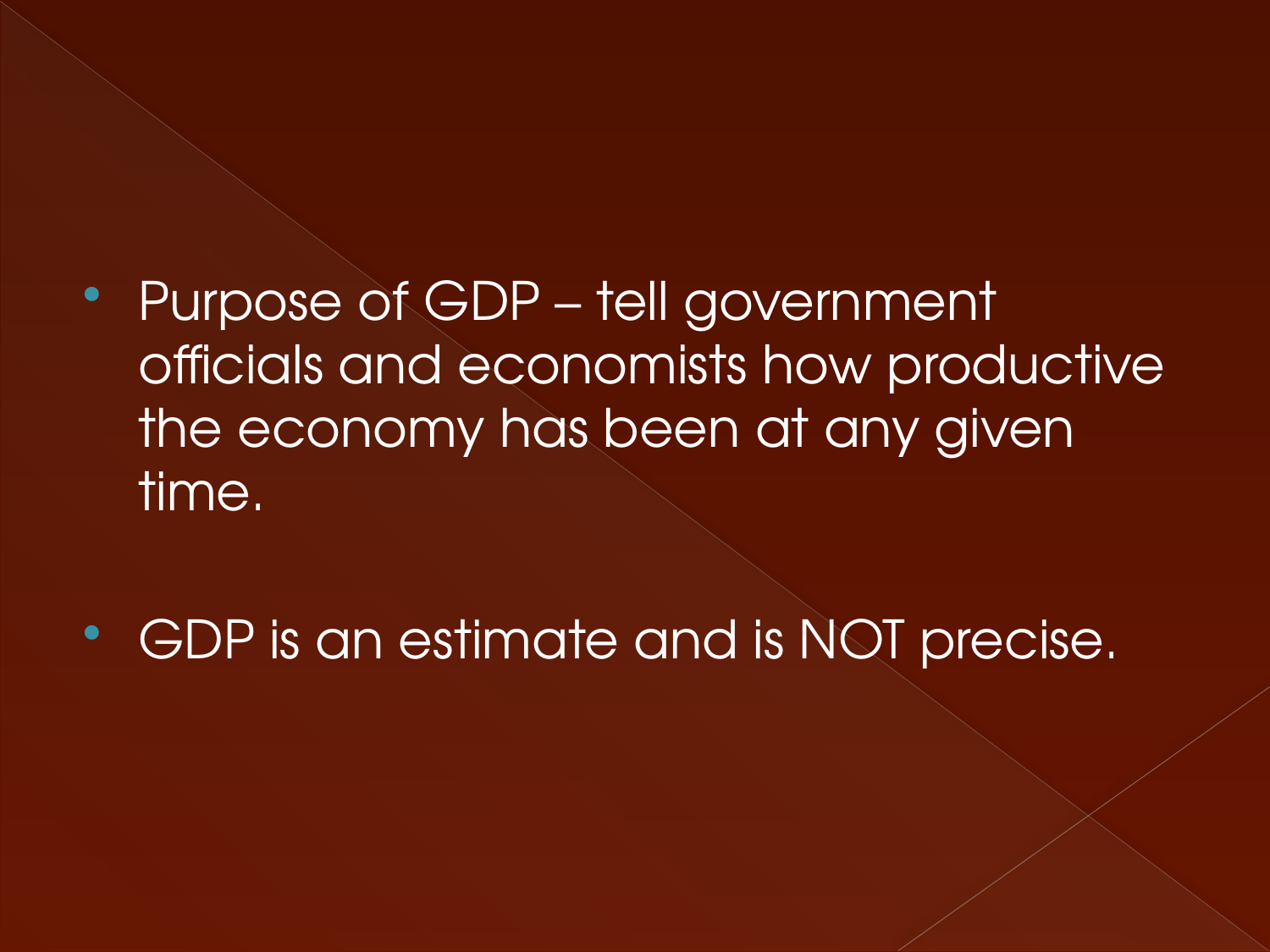

#
Purpose of GDP – tell government officials and economists how productive the economy has been at any given time.

GDP is an estimate and is NOT precise.